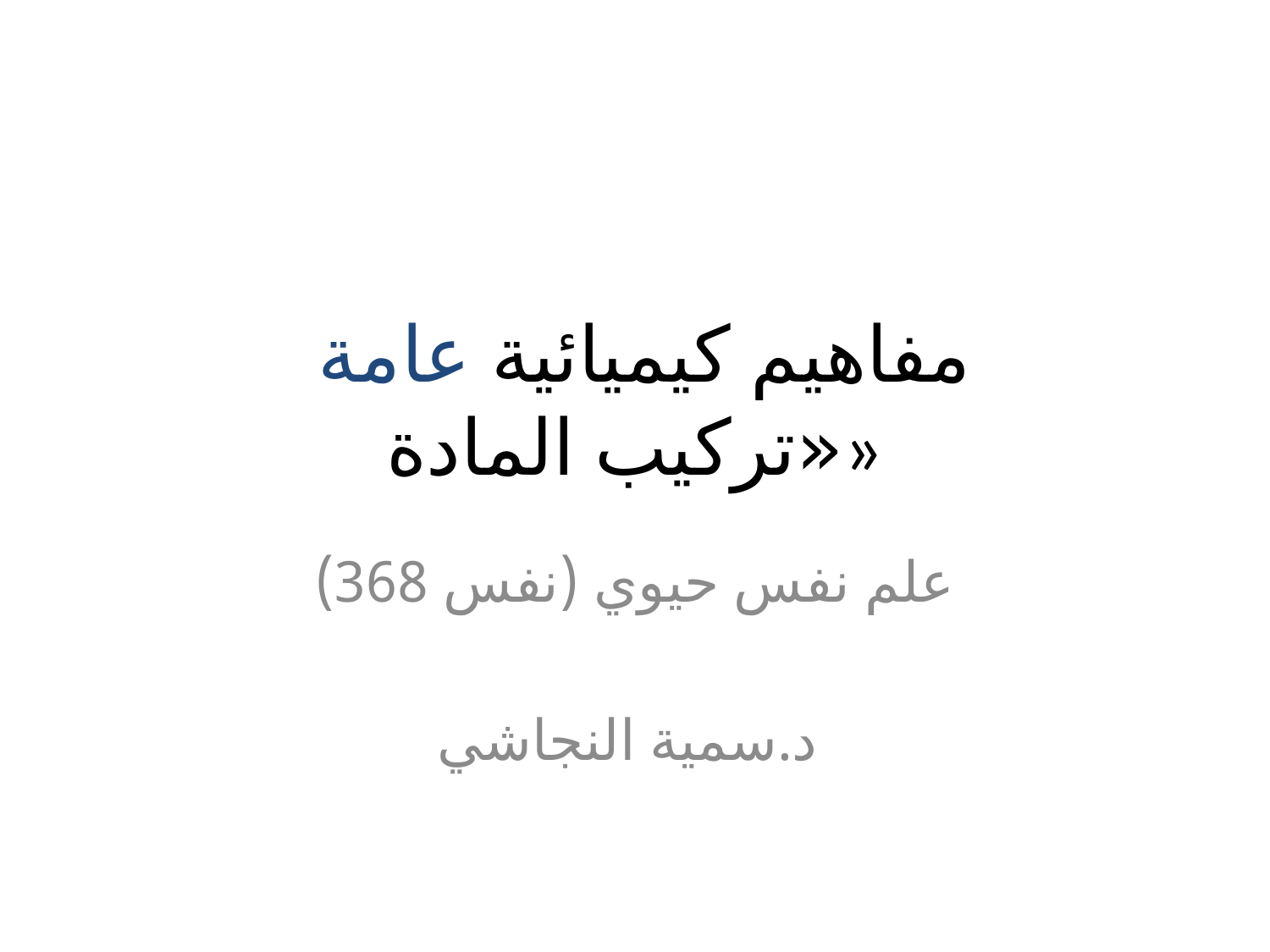

# مفاهيم كيميائية عامة «تركيب المادة»
علم نفس حيوي (نفس 368)

د.سمية النجاشي